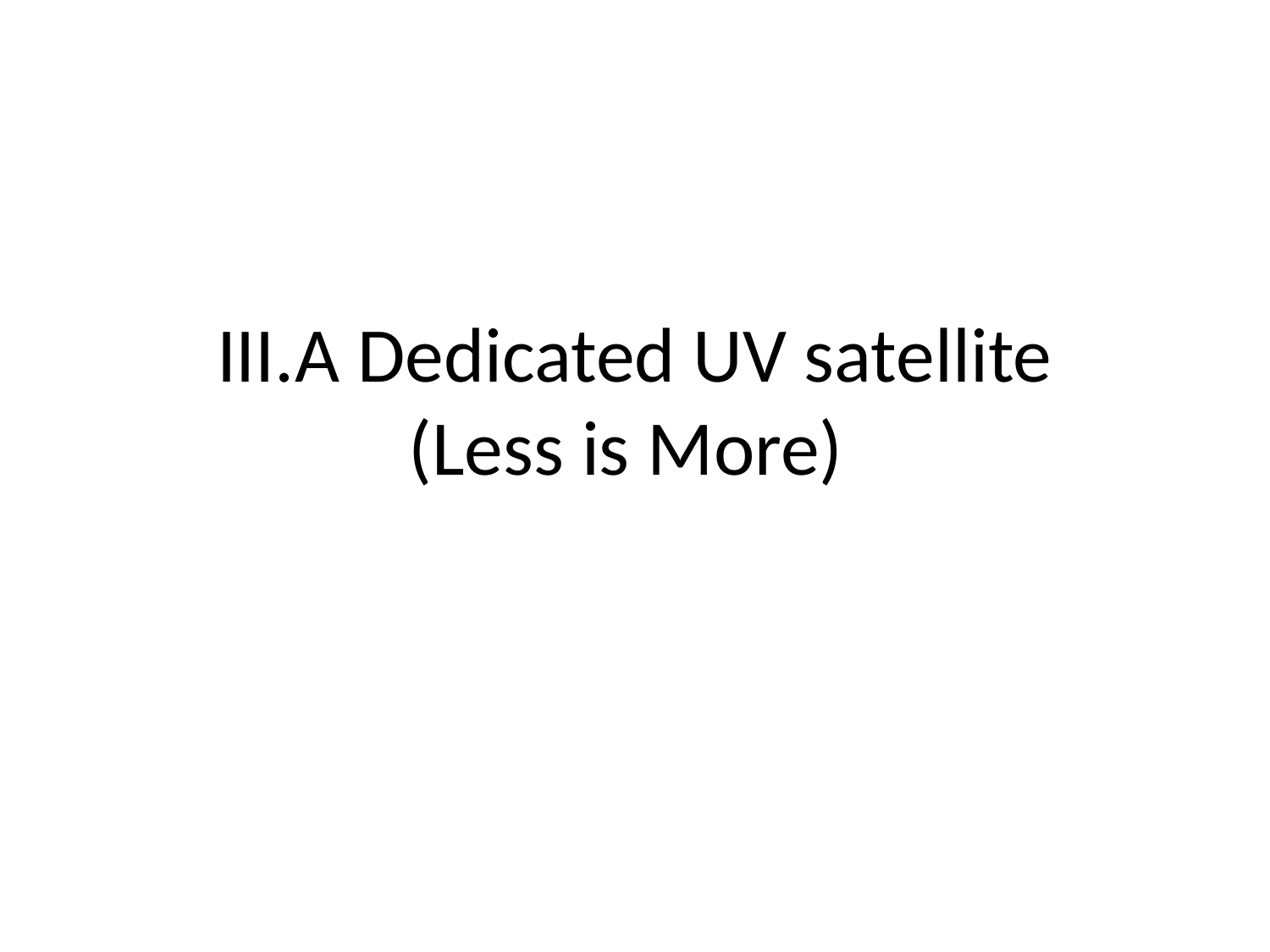

# III.A Dedicated UV satellite (Less is More)